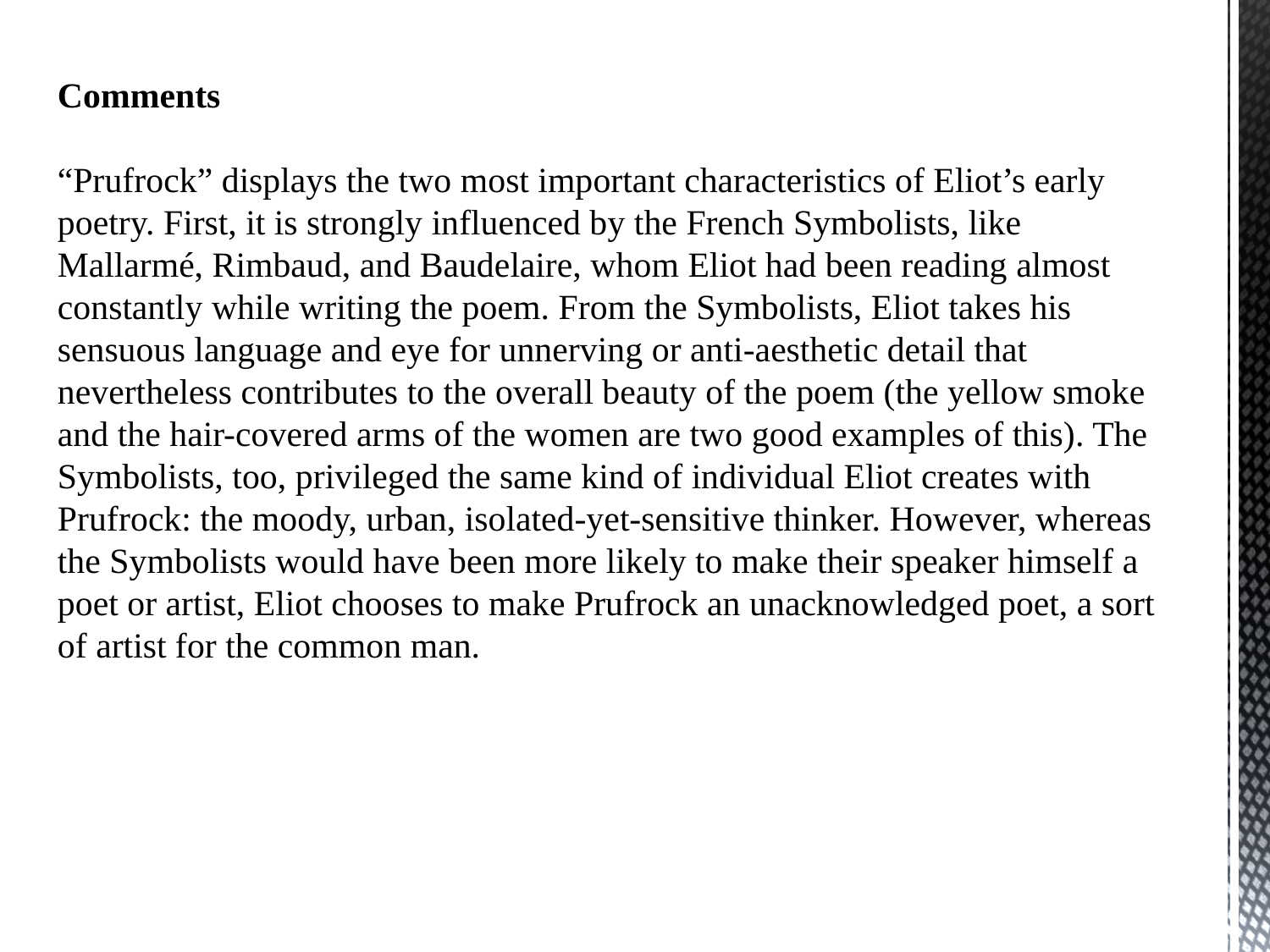

Comments

“Prufrock” displays the two most important characteristics of Eliot’s early poetry. First, it is strongly influenced by the French Symbolists, like Mallarmé, Rimbaud, and Baudelaire, whom Eliot had been reading almost constantly while writing the poem. From the Symbolists, Eliot takes his sensuous language and eye for unnerving or anti-aesthetic detail that nevertheless contributes to the overall beauty of the poem (the yellow smoke and the hair-covered arms of the women are two good examples of this). The Symbolists, too, privileged the same kind of individual Eliot creates with Prufrock: the moody, urban, isolated-yet-sensitive thinker. However, whereas the Symbolists would have been more likely to make their speaker himself a poet or artist, Eliot chooses to make Prufrock an unacknowledged poet, a sort of artist for the common man.